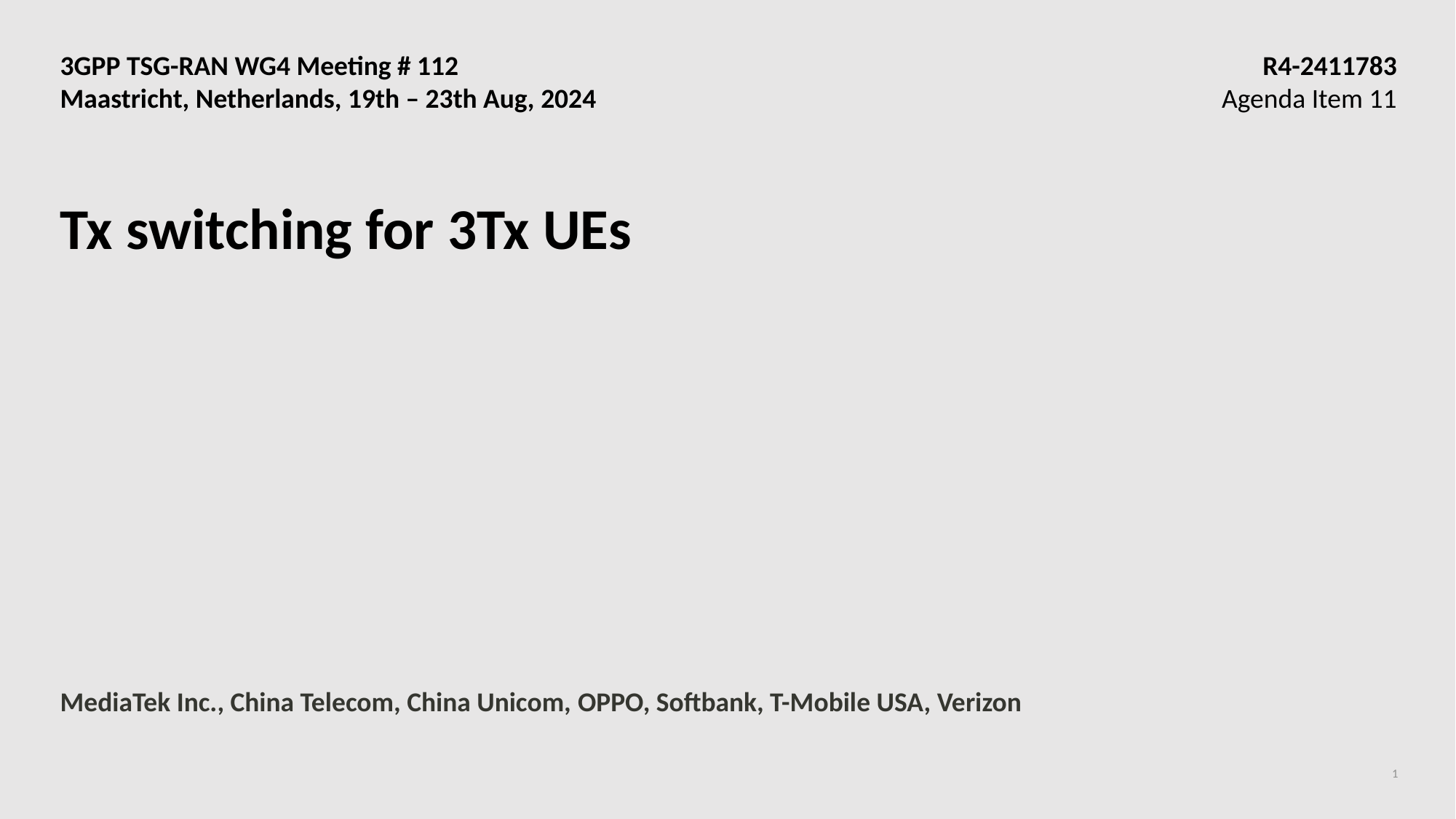

3GPP TSG-RAN WG4 Meeting # 112	 R4-2411783
Maastricht, Netherlands, 19th – 23th Aug, 2024	Agenda Item 11
# Tx switching for 3Tx UEs
MediaTek Inc., China Telecom, China Unicom, OPPO, Softbank, T-Mobile USA, Verizon
1